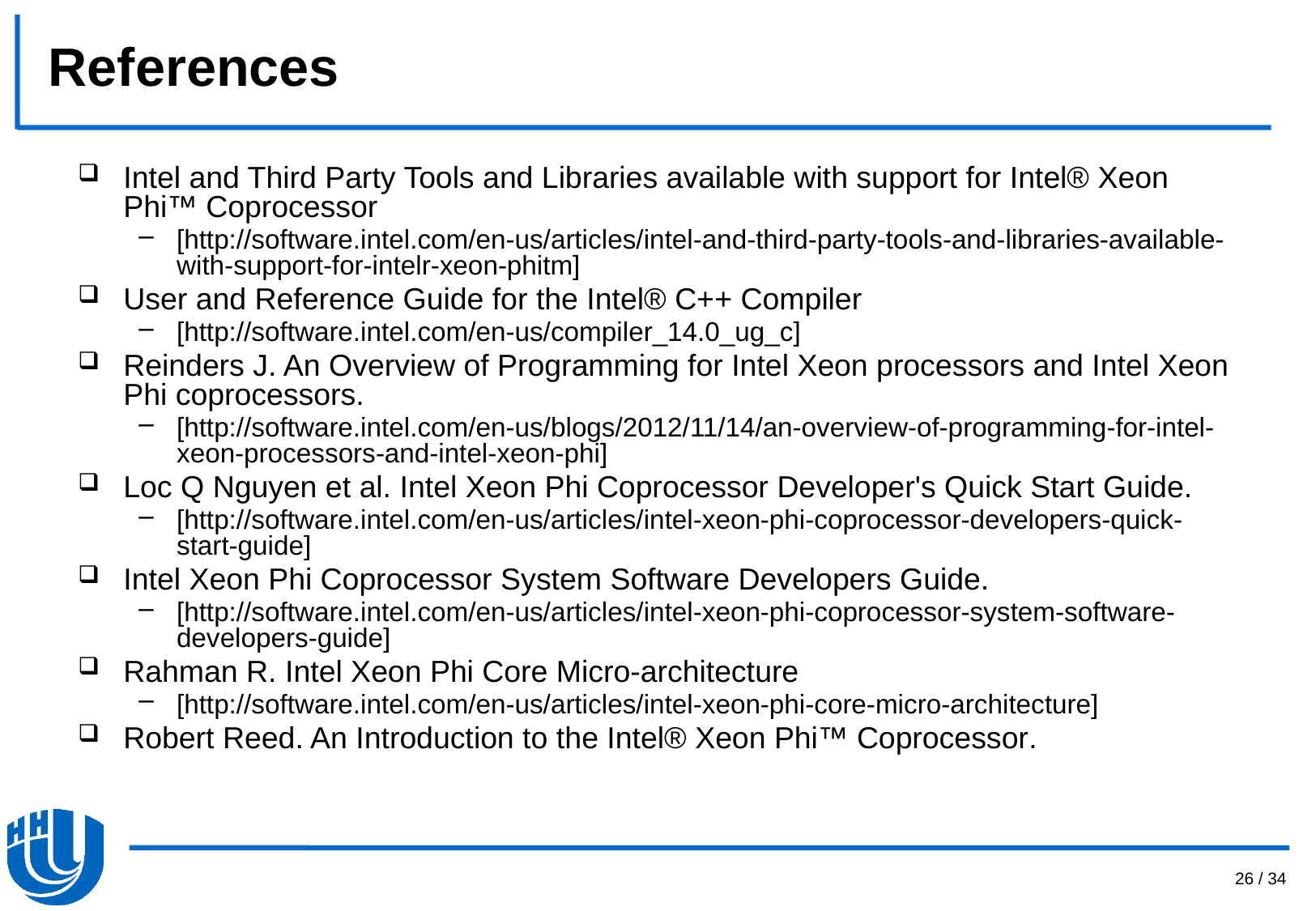

# References
Intel and Third Party Tools and Libraries available with support for Intel® Xeon Phi™ Coprocessor
[http://software.intel.com/en-us/articles/intel-and-third-party-tools-and-libraries-available-with-support-for-intelr-xeon-phitm]
User and Reference Guide for the Intel® C++ Compiler
[http://software.intel.com/en-us/compiler_14.0_ug_c]
Reinders J. An Overview of Programming for Intel Xeon processors and Intel Xeon Phi coprocessors.
[http://software.intel.com/en-us/blogs/2012/11/14/an-overview-of-programming-for-intel-xeon-processors-and-intel-xeon-phi]
Loc Q Nguyen et al. Intel Xeon Phi Coprocessor Developer's Quick Start Guide.
[http://software.intel.com/en-us/articles/intel-xeon-phi-coprocessor-developers-quick-start-guide]
Intel Xeon Phi Coprocessor System Software Developers Guide.
[http://software.intel.com/en-us/articles/intel-xeon-phi-coprocessor-system-software-developers-guide]
Rahman R. Intel Xeon Phi Core Micro-architecture
[http://software.intel.com/en-us/articles/intel-xeon-phi-core-micro-architecture]
Robert Reed. An Introduction to the Intel® Xeon Phi™ Coprocessor.

26